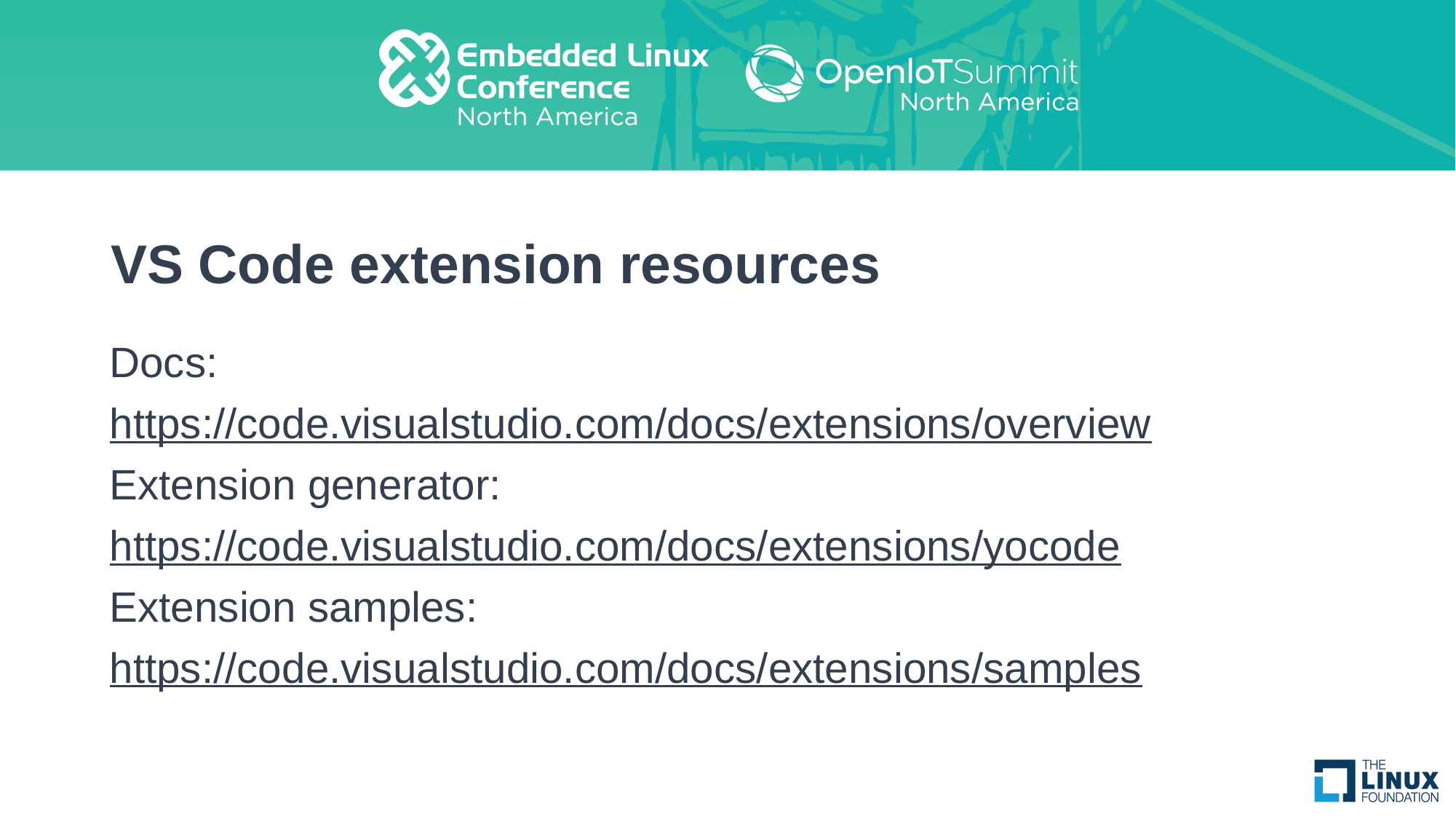

# VS Code extension resources
Docs:
https://code.visualstudio.com/docs/extensions/overview
Extension generator:
https://code.visualstudio.com/docs/extensions/yocode
Extension samples:
https://code.visualstudio.com/docs/extensions/samples